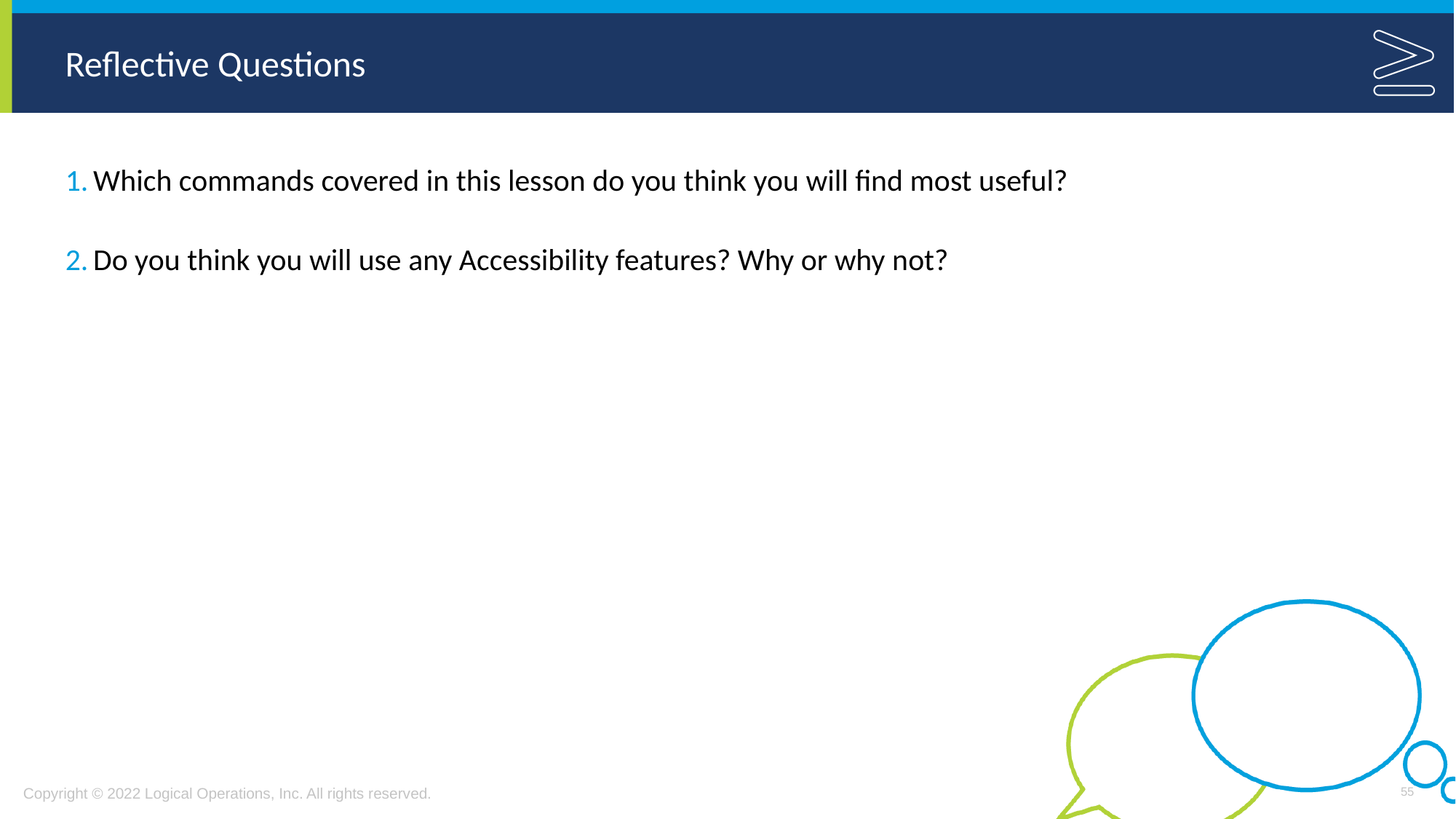

Which commands covered in this lesson do you think you will find most useful?
Do you think you will use any Accessibility features? Why or why not?
55